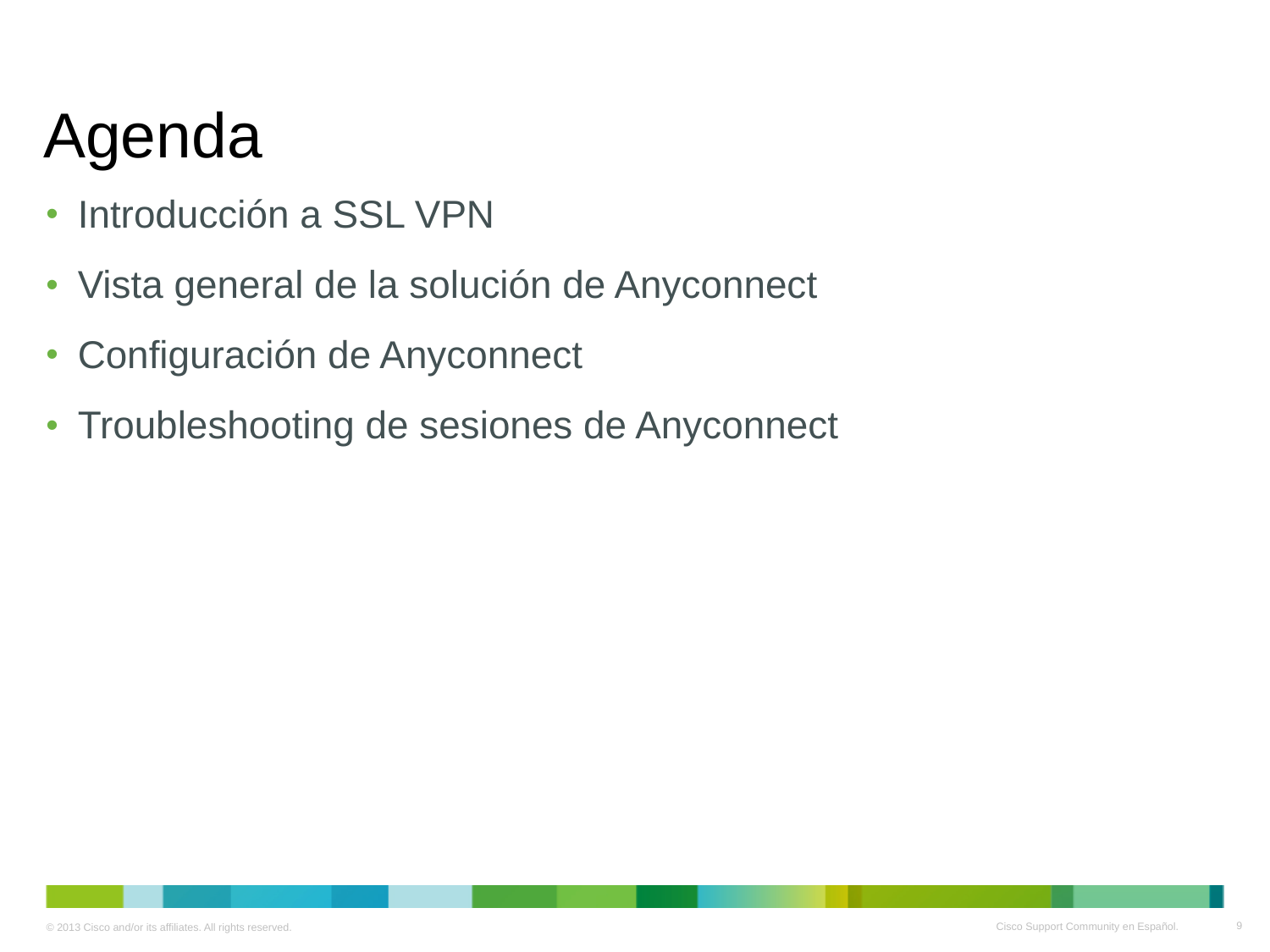

# Agenda
Introducción a SSL VPN
Vista general de la solución de Anyconnect
Configuración de Anyconnect
Troubleshooting de sesiones de Anyconnect